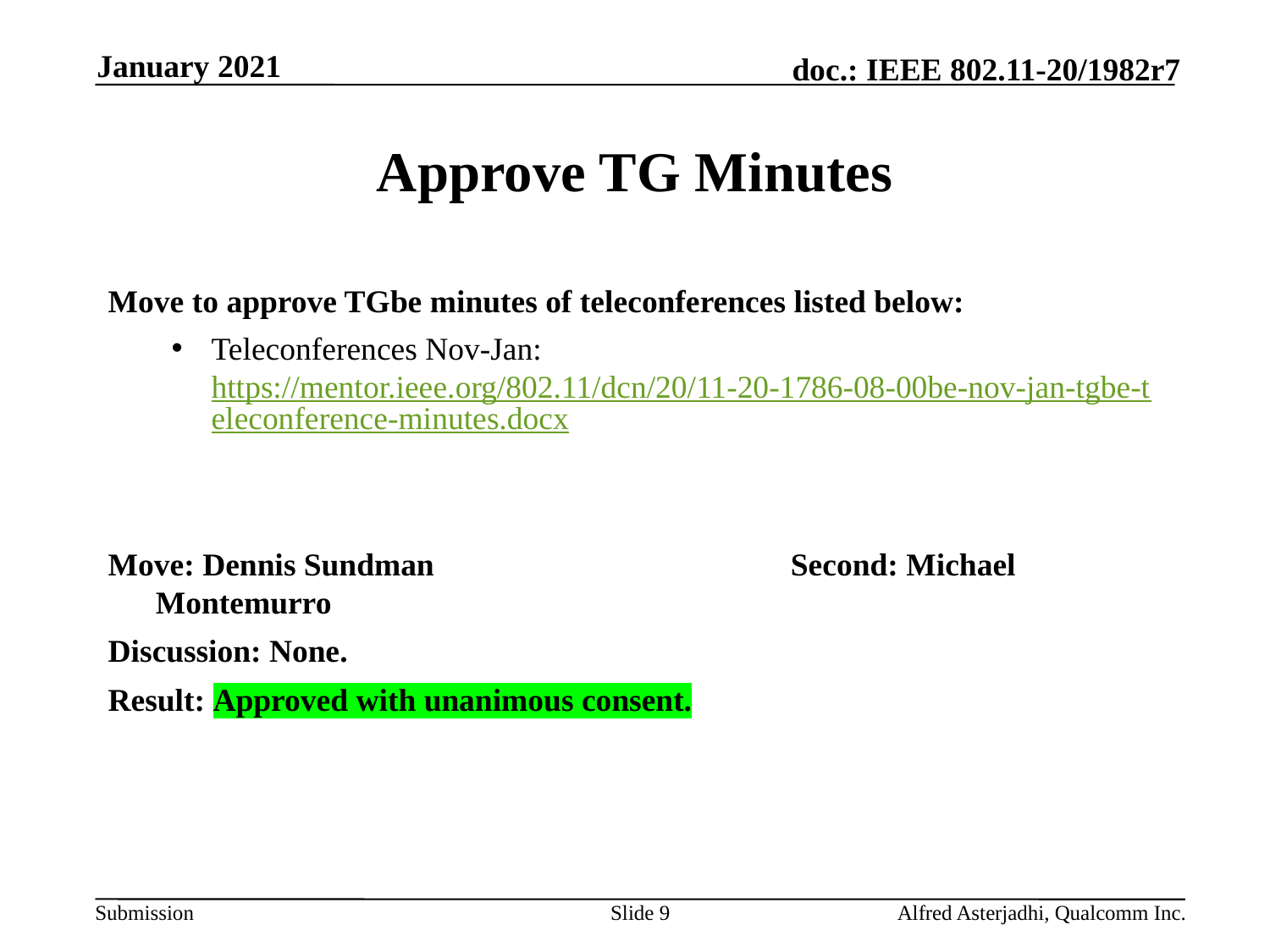

January 2021
# Approve TG Minutes
Move to approve TGbe minutes of teleconferences listed below:
Teleconferences Nov-Jan: https://mentor.ieee.org/802.11/dcn/20/11-20-1786-08-00be-nov-jan-tgbe-teleconference-minutes.docx

Move: Dennis Sundman			Second: Michael Montemurro
Discussion: None.
Result: Approved with unanimous consent.

Slide 9
Alfred Asterjadhi, Qualcomm Inc.